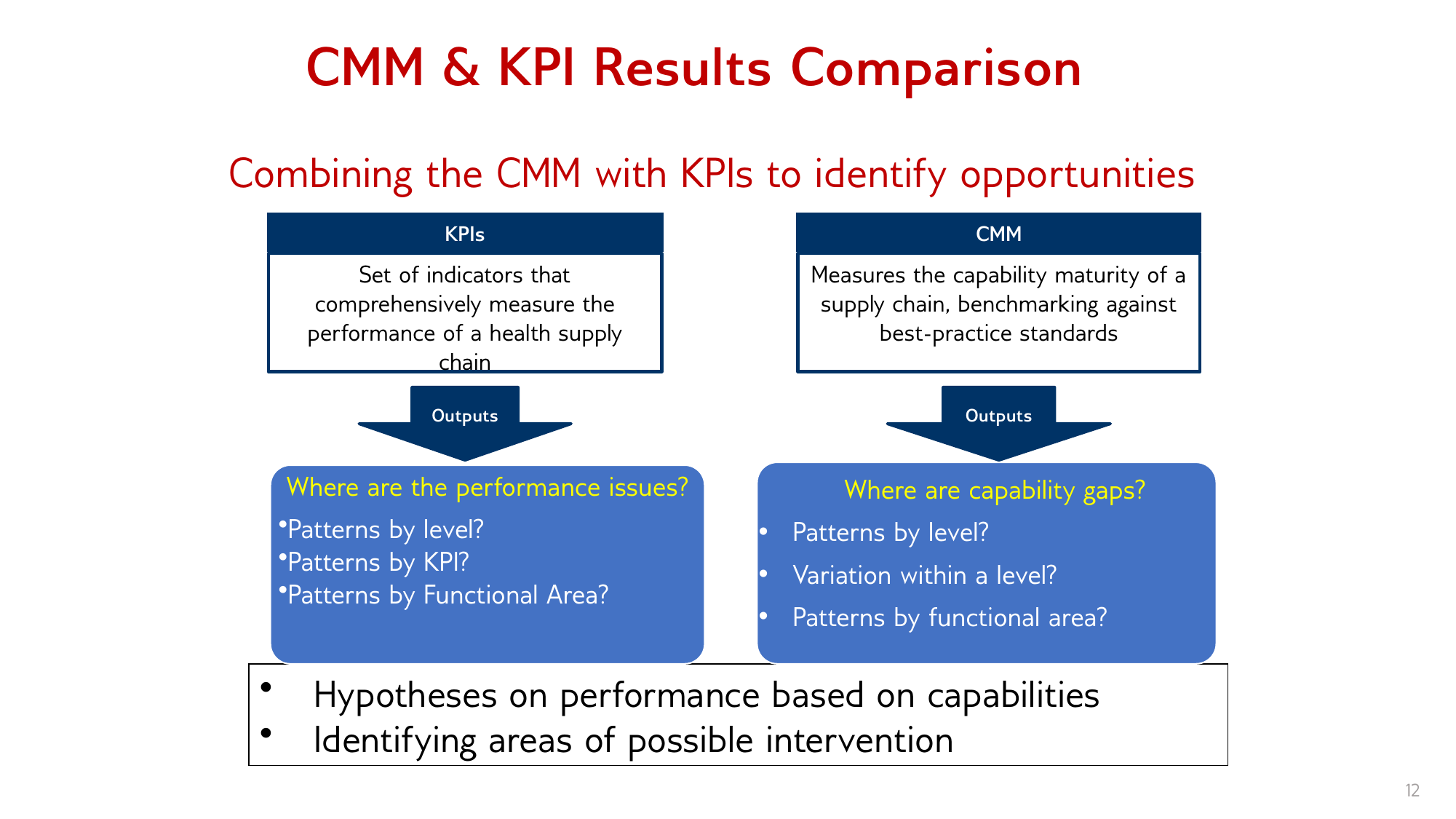

#
CMM & KPI Results Comparison
Combining the CMM with KPIs to identify opportunities
KPIs
Set of indicators that comprehensively measure the performance of a health supply chain

Outputs
CMM
Measures the capability maturity of a supply chain, benchmarking against best-practice standards

Outputs
Where are capability gaps?
Patterns by level?
Variation within a level?
Patterns by functional area?

Where are the performance issues?
Patterns by level?
Patterns by KPI?
Patterns by Functional Area?

Hypotheses on performance based on capabilities
Identifying areas of possible intervention
12